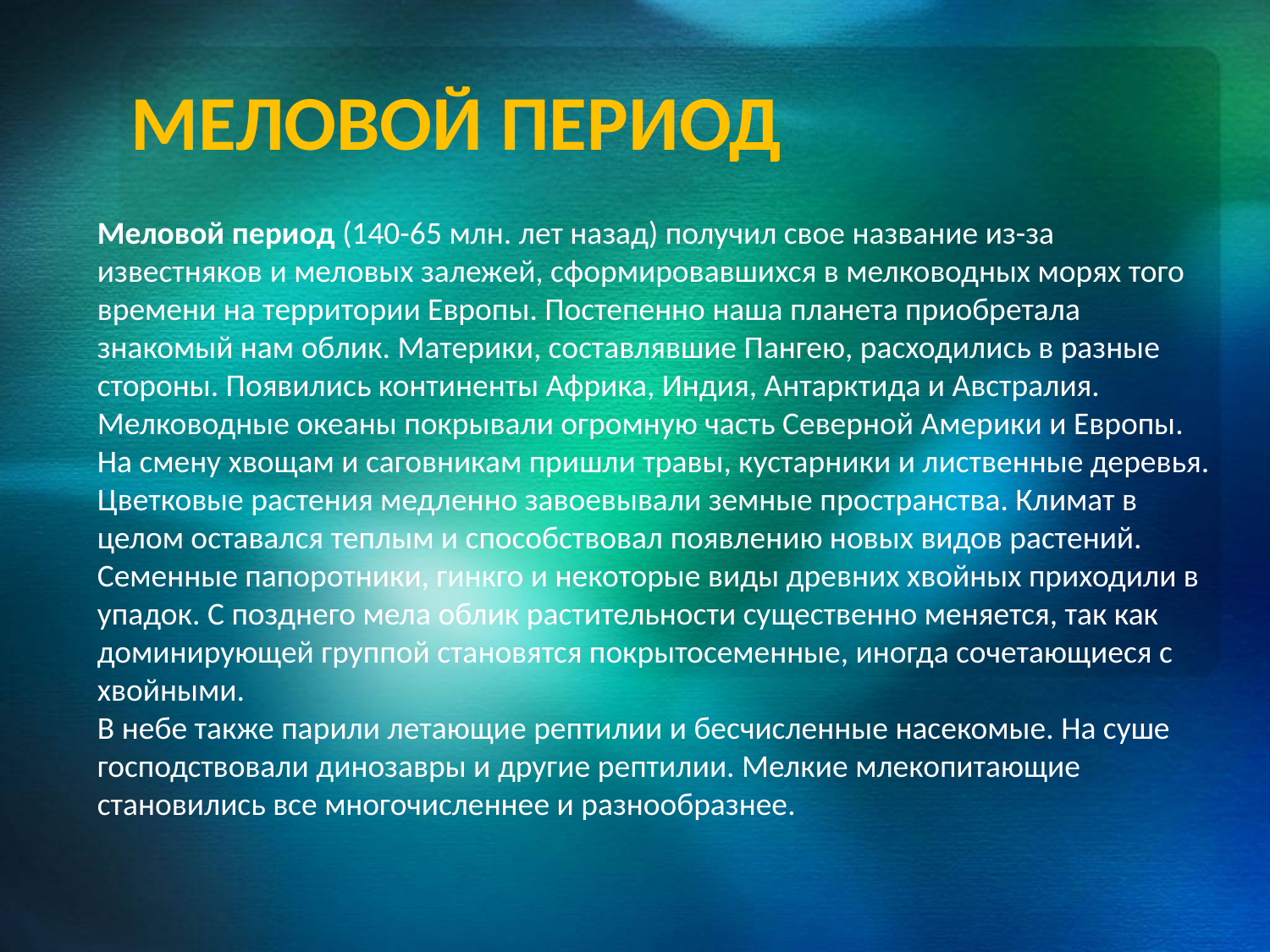

Меловой период
Меловой период (140-65 млн. лет назад) получил свое название из-за известняков и меловых залежей, сформировавшихся в мелководных морях того времени на территории Европы. Постепенно наша планета приобретала знакомый нам облик. Материки, составлявшие Пангею, расходились в разные стороны. Появились континенты Африка, Индия, Антарктида и Австралия.
Мелководные океаны покрывали огромную часть Северной Америки и Европы. На смену хвощам и саговникам пришли травы, кустарники и лиственные деревья. Цветковые растения медленно завоевывали земные пространства. Климат в целом оставался теплым и способствовал появлению новых видов растений. Семенные папоротники, гинкго и некоторые виды древних хвойных приходили в упадок. С позднего мела облик растительности существенно меняется, так как доминирующей группой становятся покрытосеменные, иногда сочетающиеся с хвойными.
В небе также парили летающие рептилии и бесчисленные насекомые. На суше господствовали динозавры и другие рептилии. Мелкие млекопитающие становились все многочисленнее и разнообразнее.